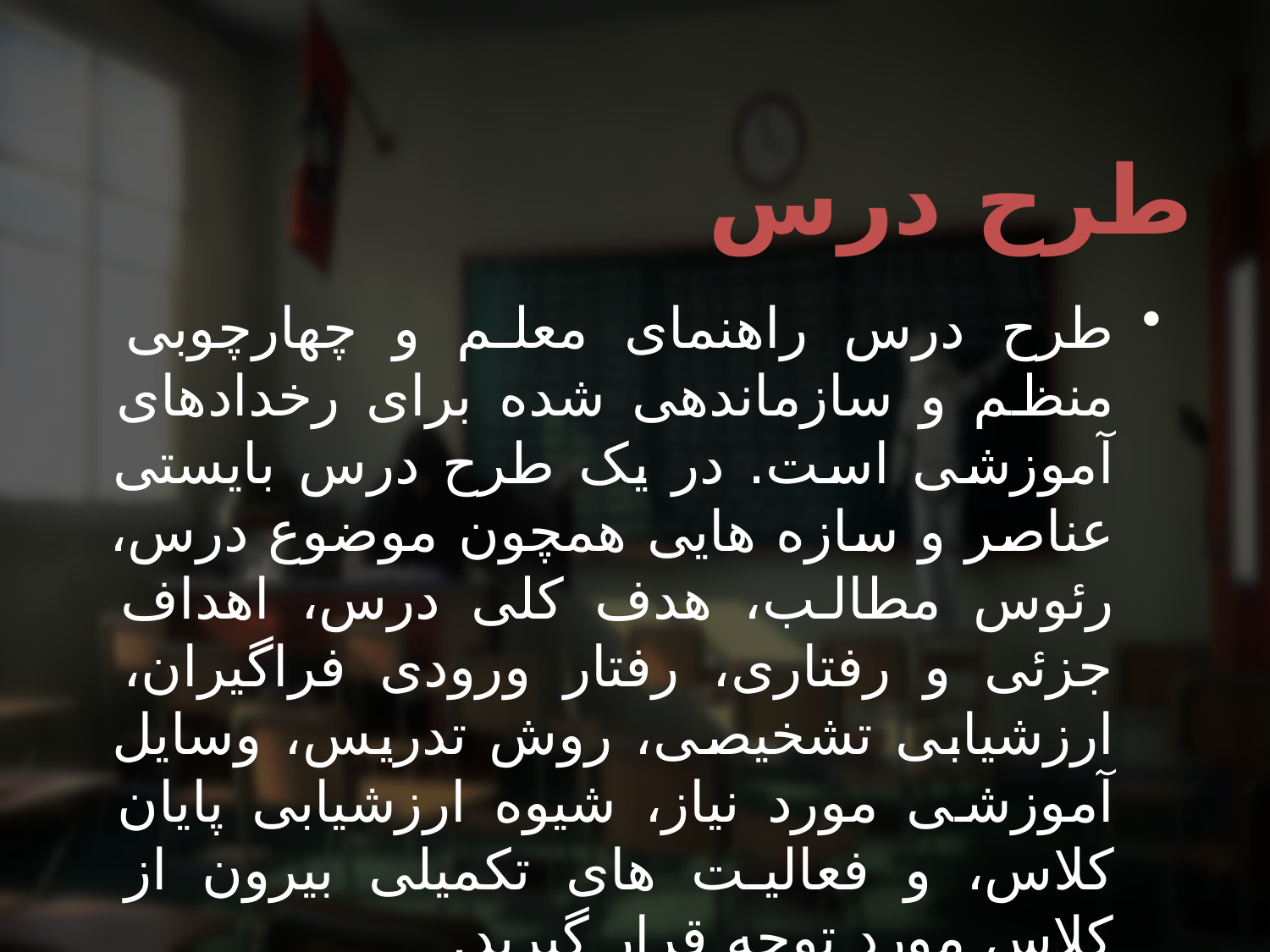

# طرح درس
طرح درس راهنمای معلم و چهارچوبی منظم و سازماندهی شده برای رخدادهای آموزشی است. در یک طرح درس بایستی عناصر و سازه هایی همچون موضوع درس، رئوس مطالب، هدف کلی درس، اهداف جزئی و رفتاری، رفتار ورودی فراگیران، ارزشیابی تشخیصی، روش تدریس، وسایل آموزشی مورد نیاز، شیوه ارزشیابی پایان کلاس، و فعالیت های تکمیلی بیرون از کلاس مورد توجه قرار گیرید.